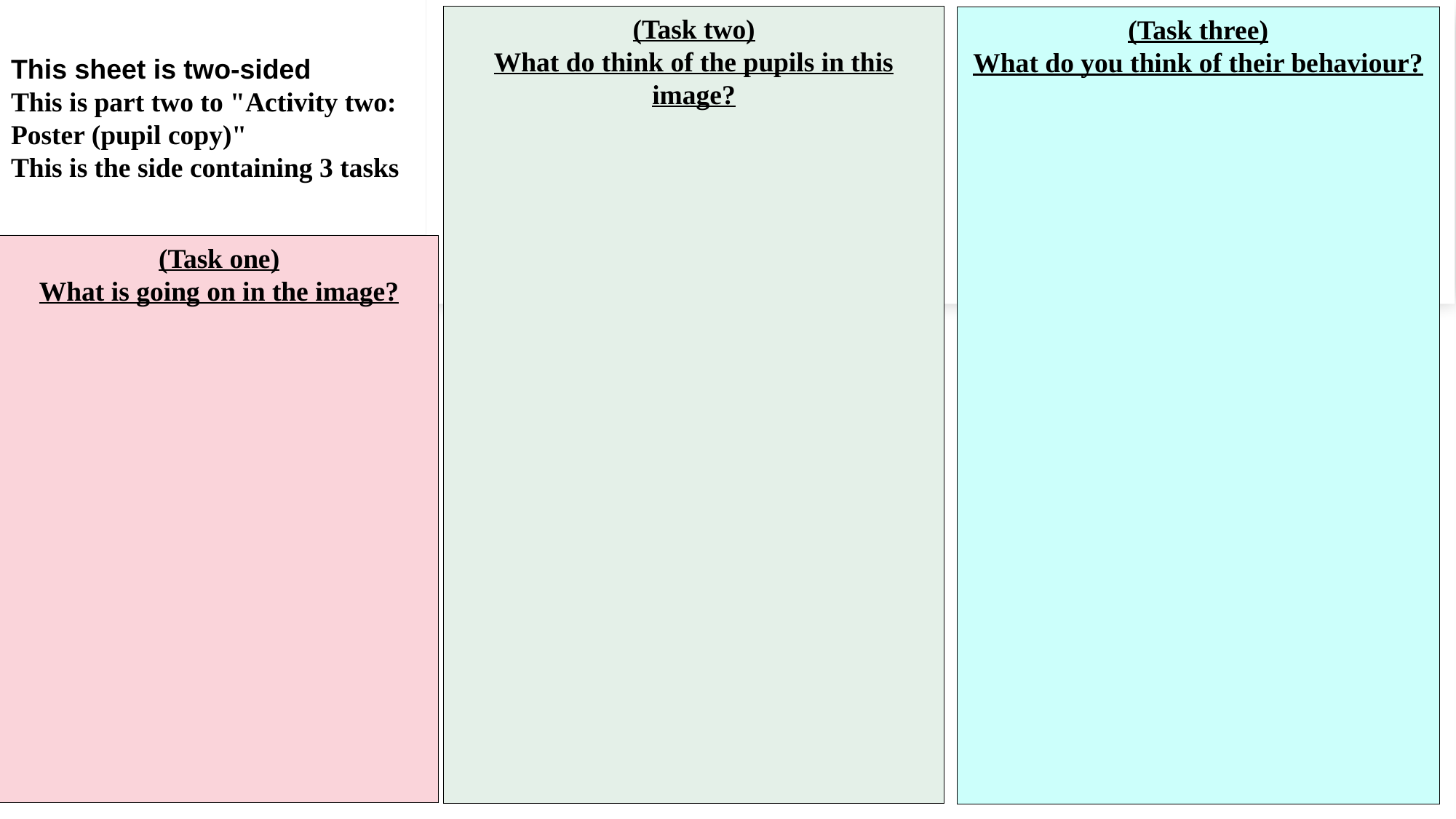

# This sheet is two-sided
This is part two to "Activity two: Poster (pupil copy)"
This is the side containing 3 tasks
(Task two)
What do think of the pupils in this image?

(Task three)
What do you think of their behaviour?

(Task one)
What is going on in the image?